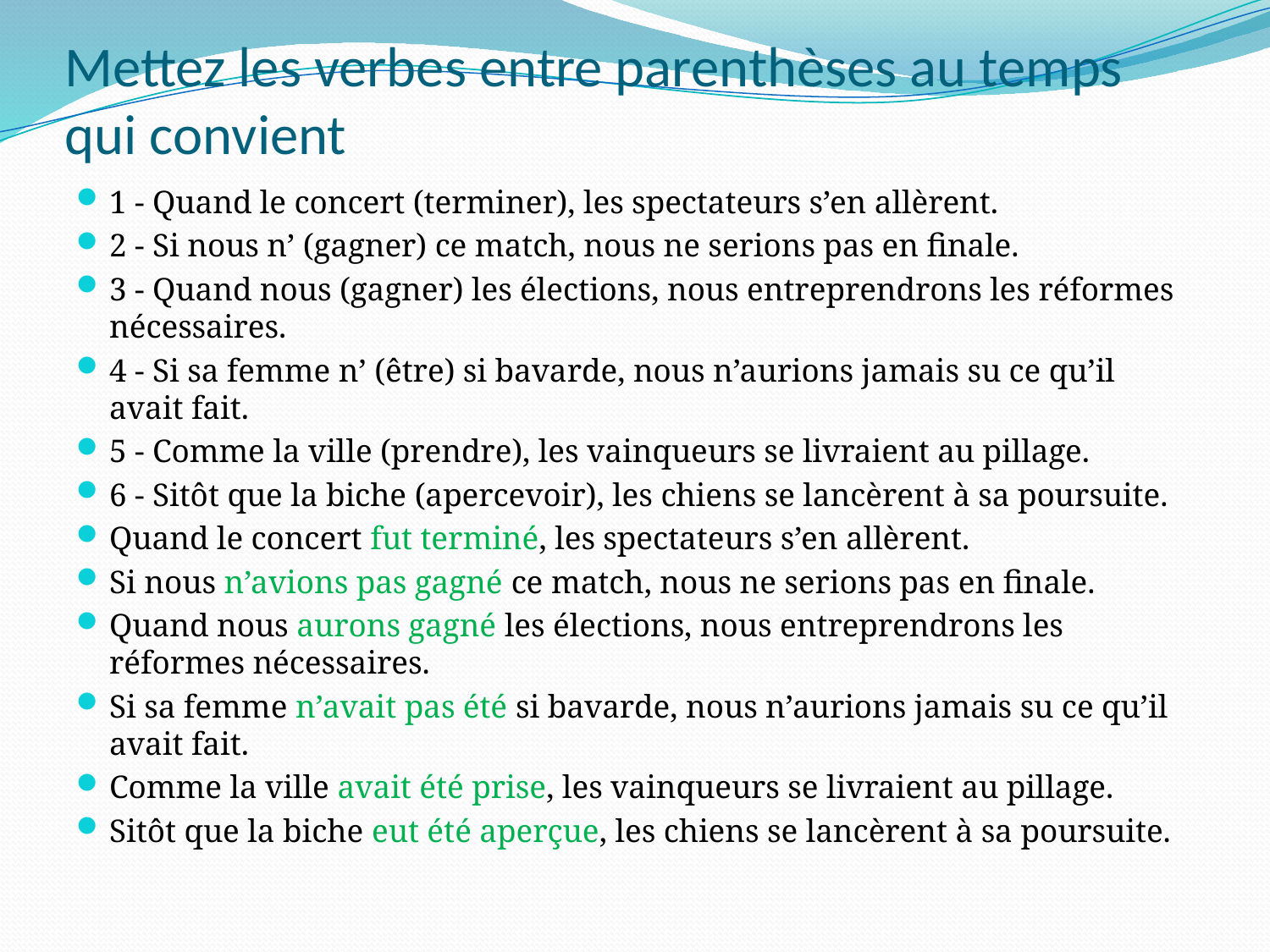

# Mettez les verbes entre parenthèses au temps qui convient
1 - Quand le concert (terminer), les spectateurs s’en allèrent.
2 - Si nous n’ (gagner) ce match, nous ne serions pas en finale.
3 - Quand nous (gagner) les élections, nous entreprendrons les réformes nécessaires.
4 - Si sa femme n’ (être) si bavarde, nous n’aurions jamais su ce qu’il avait fait.
5 - Comme la ville (prendre), les vainqueurs se livraient au pillage.
6 - Sitôt que la biche (apercevoir), les chiens se lancèrent à sa poursuite.
Quand le concert fut terminé, les spectateurs s’en allèrent.
Si nous n’avions pas gagné ce match, nous ne serions pas en finale.
Quand nous aurons gagné les élections, nous entreprendrons les réformes nécessaires.
Si sa femme n’avait pas été si bavarde, nous n’aurions jamais su ce qu’il avait fait.
Comme la ville avait été prise, les vainqueurs se livraient au pillage.
Sitôt que la biche eut été aperçue, les chiens se lancèrent à sa poursuite.